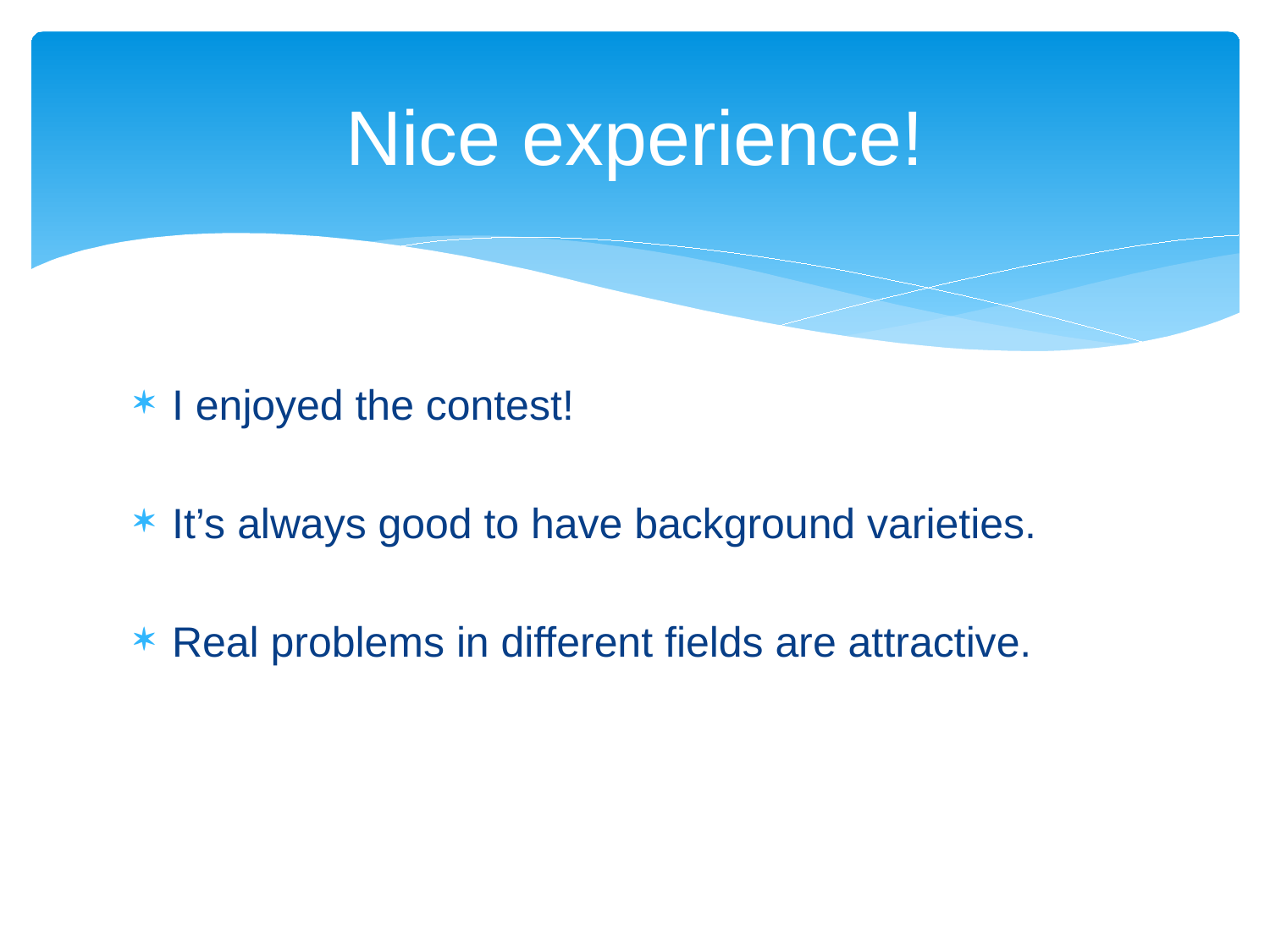

# Nice experience!
I enjoyed the contest!

It’s always good to have background varieties.

Real problems in different fields are attractive.